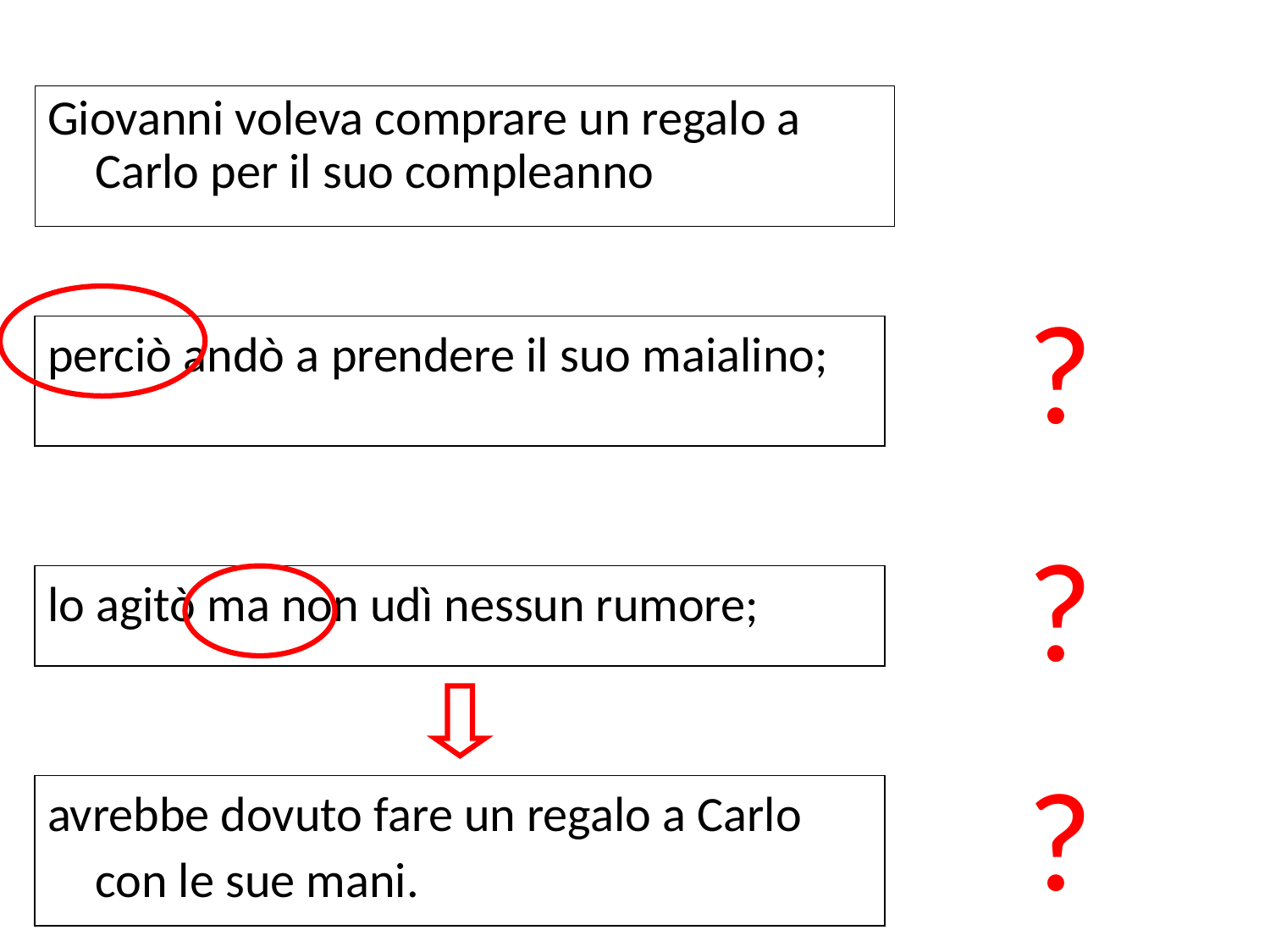

Giovanni voleva comprare un regalo a Carlo per il suo compleanno
?

perciò andò a prendere il suo maialino;
?
lo agitò ma non udì nessun rumore;

?
avrebbe dovuto fare un regalo a Carlo con le sue mani.